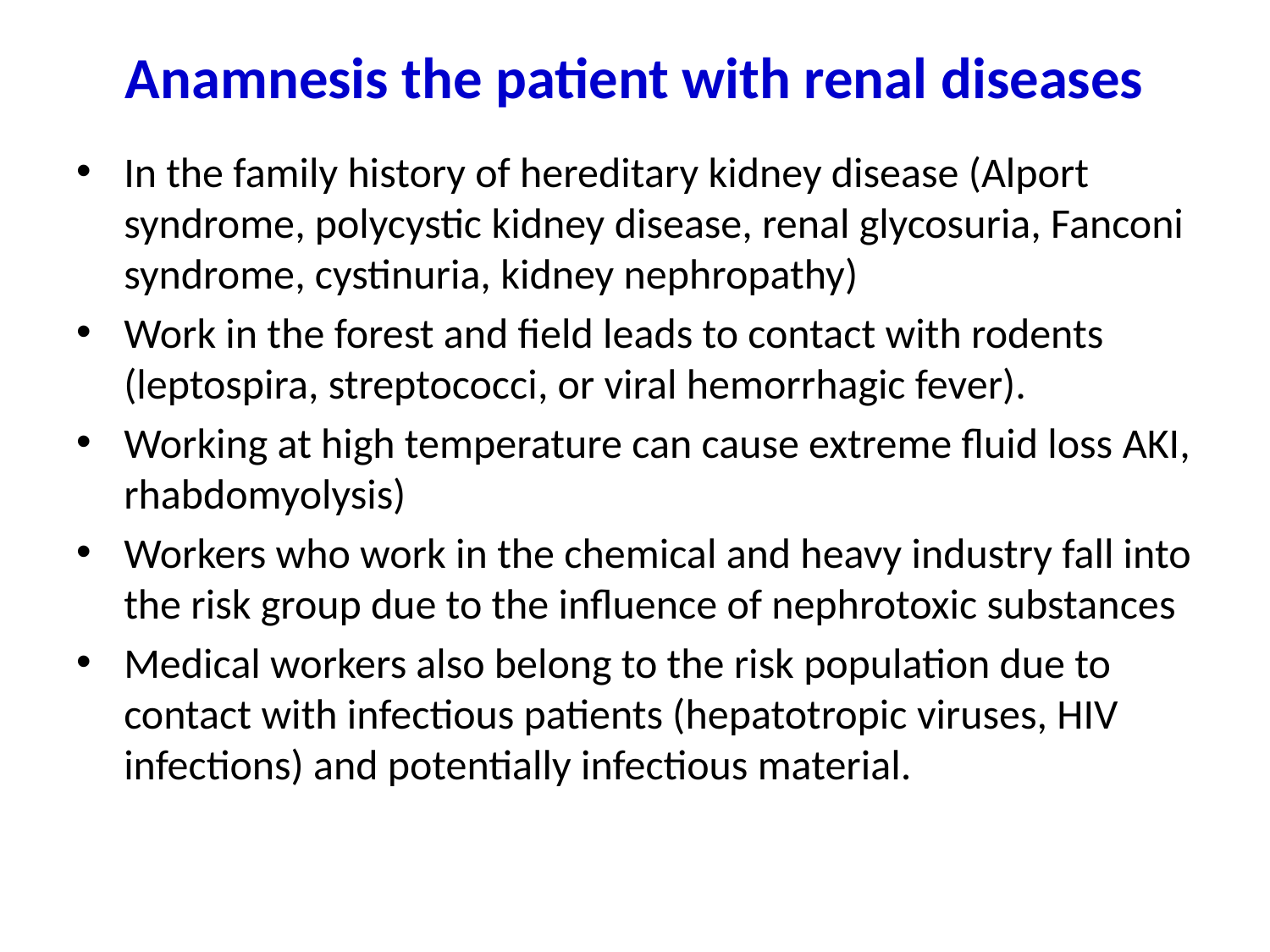

# Anamnesis the patient with renal diseases
In the family history of hereditary kidney disease (Alport syndrome, polycystic kidney disease, renal glycosuria, Fanconi syndrome, cystinuria, kidney nephropathy)
Work in the forest and field leads to contact with rodents (leptospira, streptococci, or viral hemorrhagic fever).
Working at high temperature can cause extreme fluid loss AKI, rhabdomyolysis)
Workers who work in the chemical and heavy industry fall into the risk group due to the influence of nephrotoxic substances
Medical workers also belong to the risk population due to contact with infectious patients (hepatotropic viruses, HIV infections) and potentially infectious material.